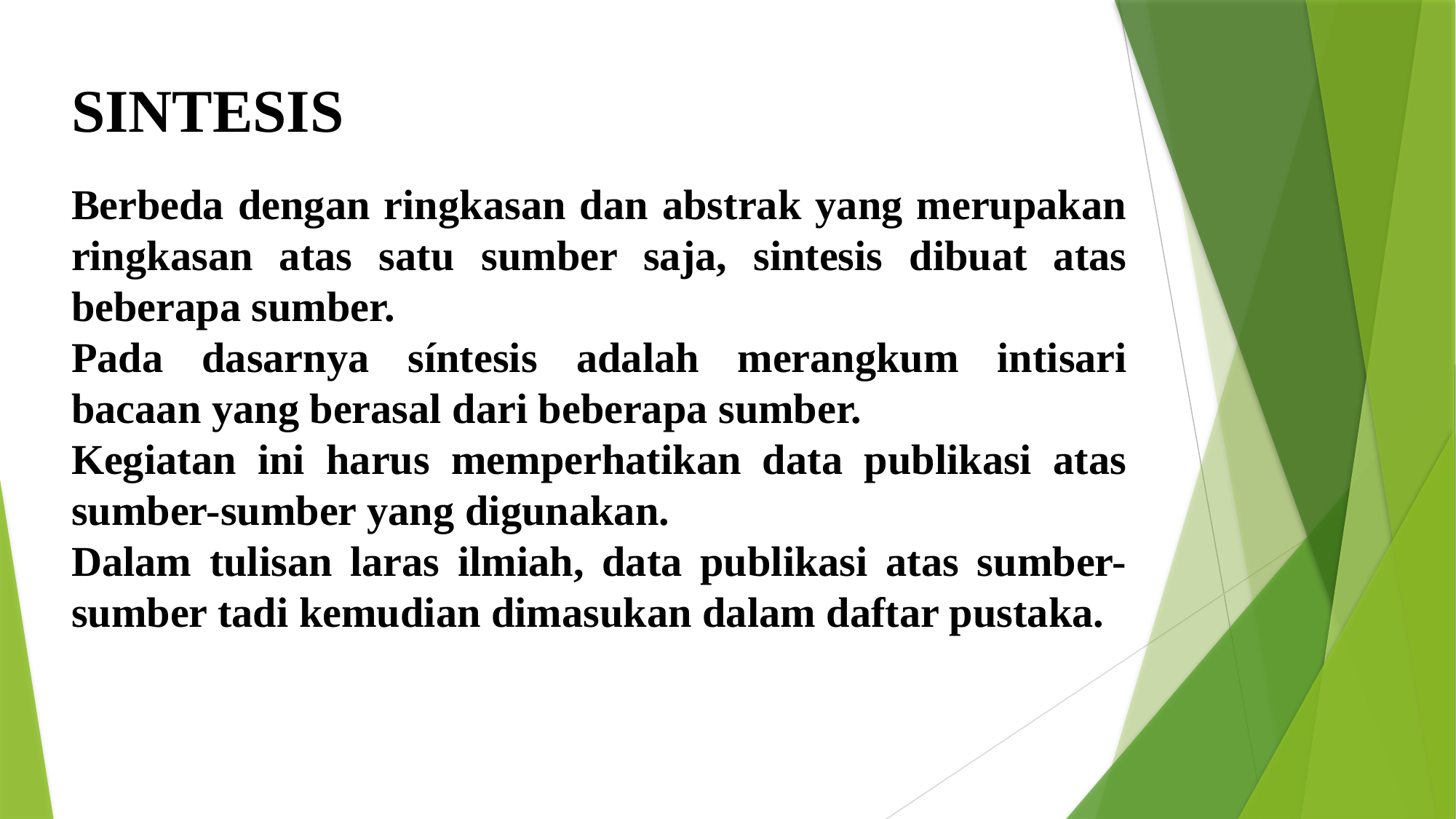

SINTESIS

Berbeda dengan ringkasan dan abstrak yang merupakan ringkasan atas satu sumber saja, sintesis dibuat atas beberapa sumber.
Pada dasarnya síntesis adalah merangkum intisari bacaan yang berasal dari beberapa sumber.
Kegiatan ini harus memperhatikan data publikasi atas sumber-sumber yang digunakan.
Dalam tulisan laras ilmiah, data publikasi atas sumber-sumber tadi kemudian dimasukan dalam daftar pustaka.